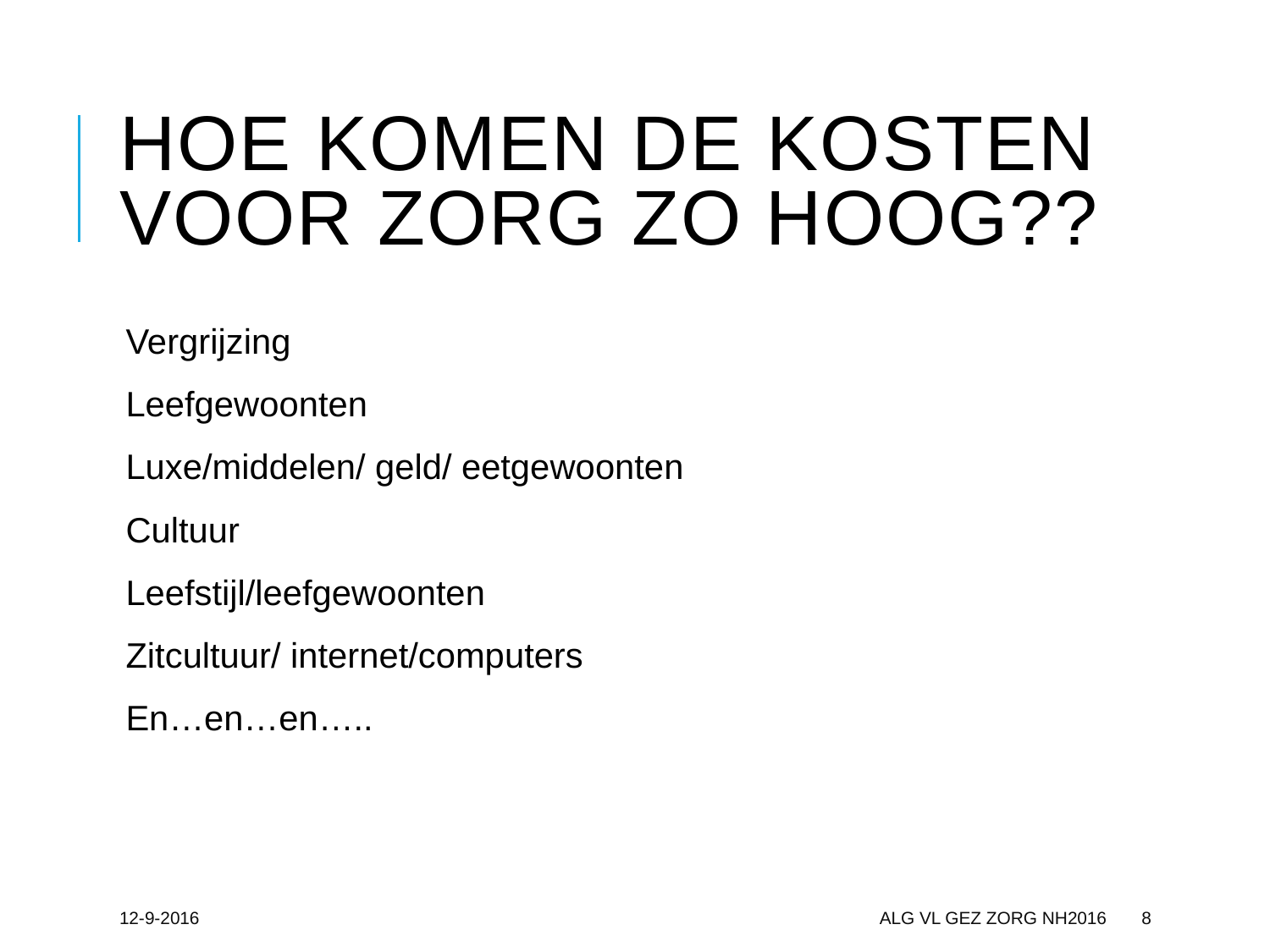

# Hoe komen de kosten voor zorg zo hoog??
Vergrijzing
Leefgewoonten
Luxe/middelen/ geld/ eetgewoonten
Cultuur
Leefstijl/leefgewoonten
Zitcultuur/ internet/computers
En…en…en…..
12-9-2016
Alg VL gez zorg NH2016
8